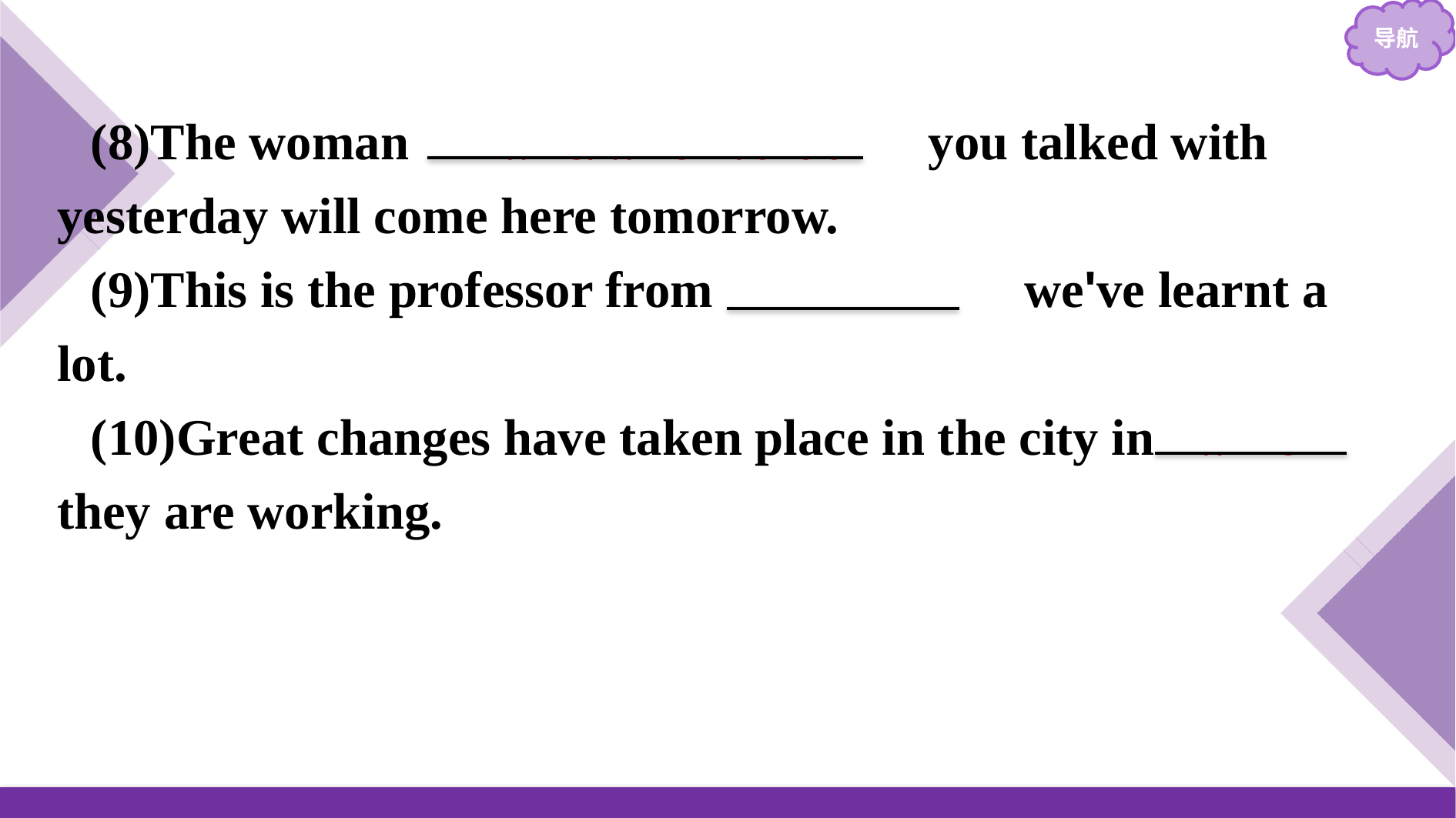

(8)The woman 　who/whom/that　 you talked with yesterday will come here tomorrow.
(9)This is the professor from 　whom　 we've learnt a lot.
(10)Great changes have taken place in the city in   which they are working.